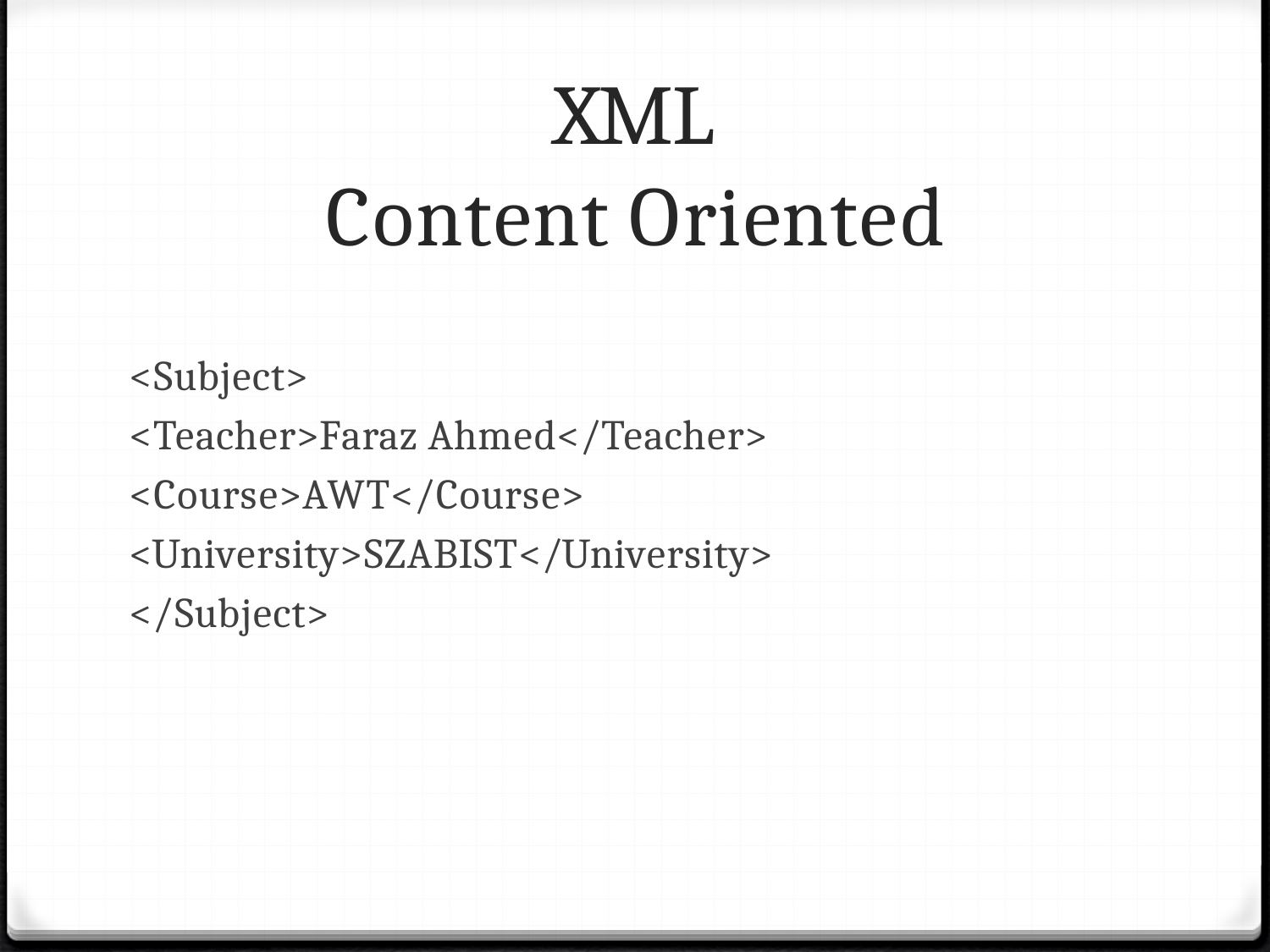

# XML Content Oriented

<Subject>
<Teacher>Faraz Ahmed</Teacher>
<Course>AWT</Course>
<University>SZABIST</University>
</Subject>